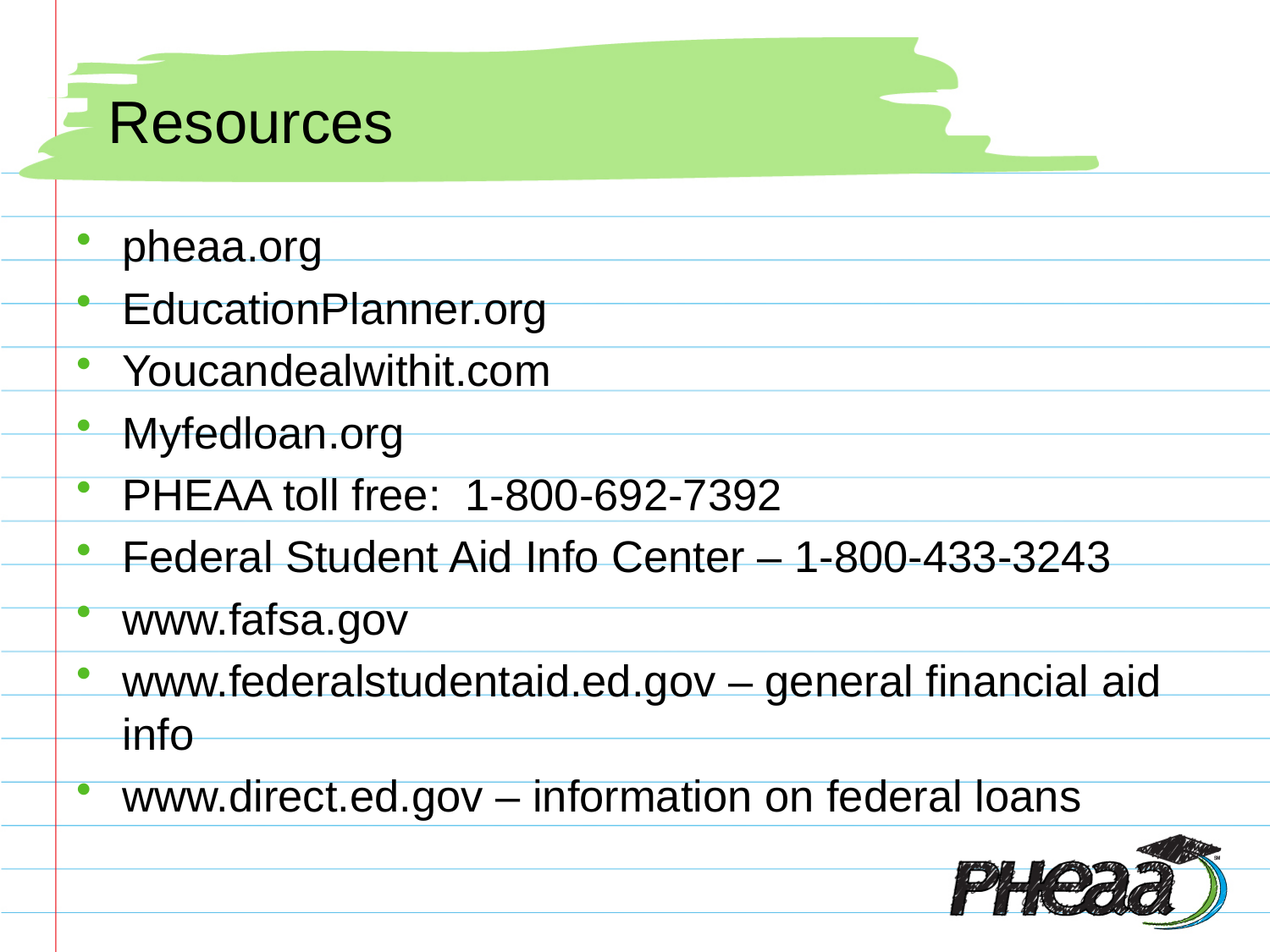

# Resources
pheaa.org
EducationPlanner.org
Youcandealwithit.com
Myfedloan.org
PHEAA toll free:  1-800-692-7392
Federal Student Aid Info Center – 1-800-433-3243
www.fafsa.gov
www.federalstudentaid.ed.gov – general financial aid info
www.direct.ed.gov – information on federal loans